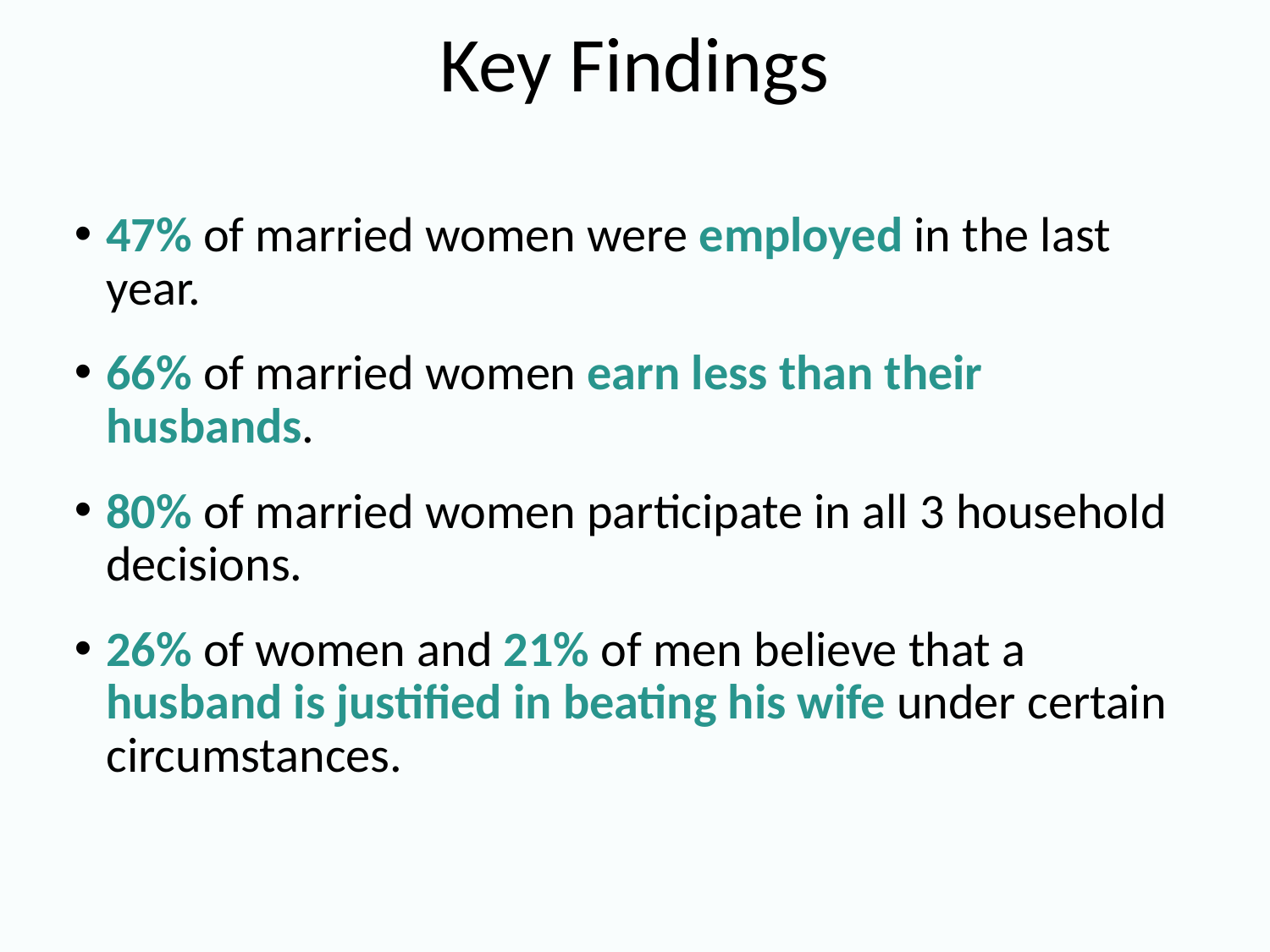

# Key Findings
47% of married women were employed in the last year.
66% of married women earn less than their husbands.
80% of married women participate in all 3 household decisions.
26% of women and 21% of men believe that a husband is justified in beating his wife under certain circumstances.